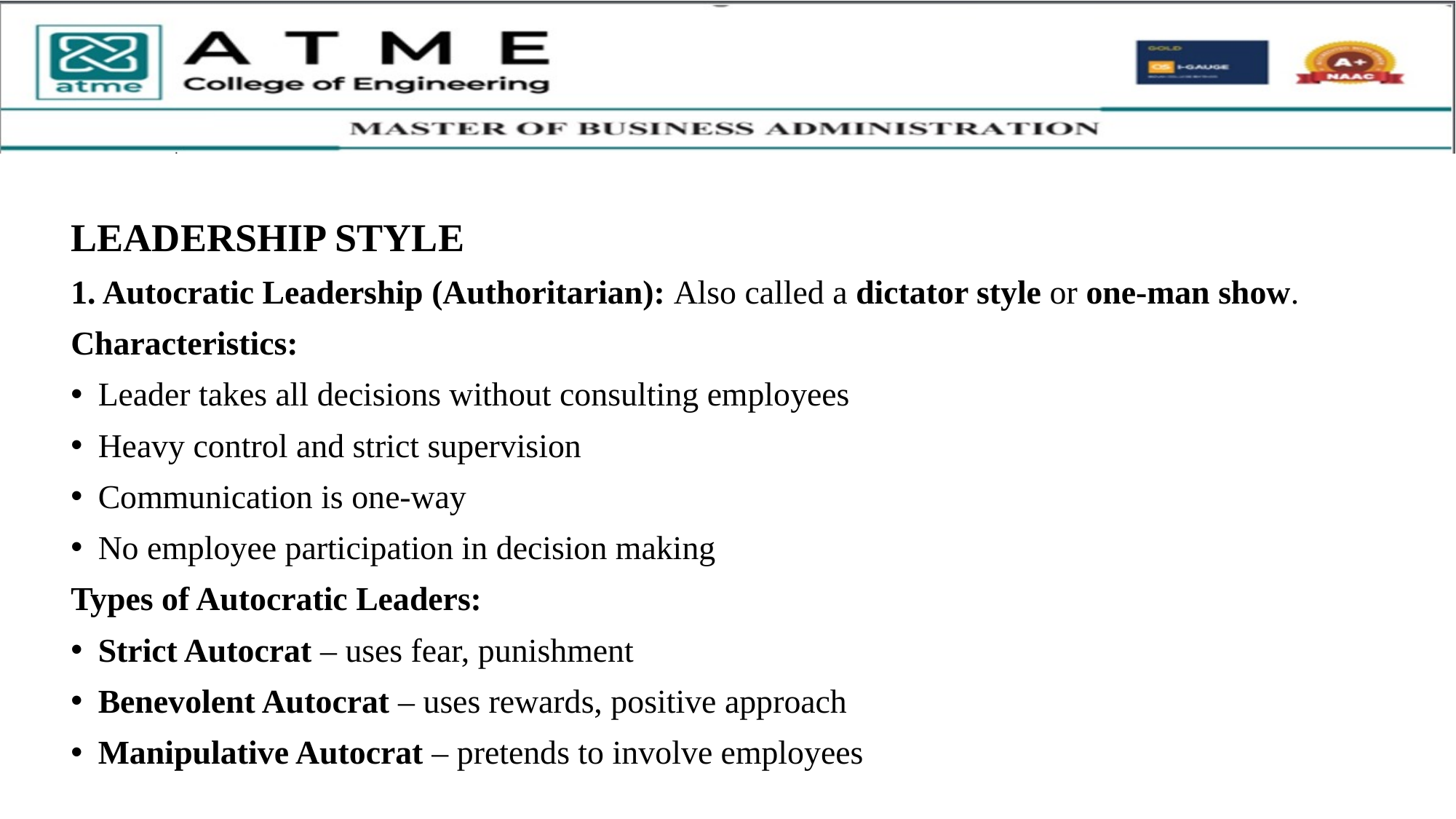

LEADERSHIP STYLE
1. Autocratic Leadership (Authoritarian): Also called a dictator style or one-man show.
Characteristics:
Leader takes all decisions without consulting employees
Heavy control and strict supervision
Communication is one-way
No employee participation in decision making
Types of Autocratic Leaders:
Strict Autocrat – uses fear, punishment
Benevolent Autocrat – uses rewards, positive approach
Manipulative Autocrat – pretends to involve employees